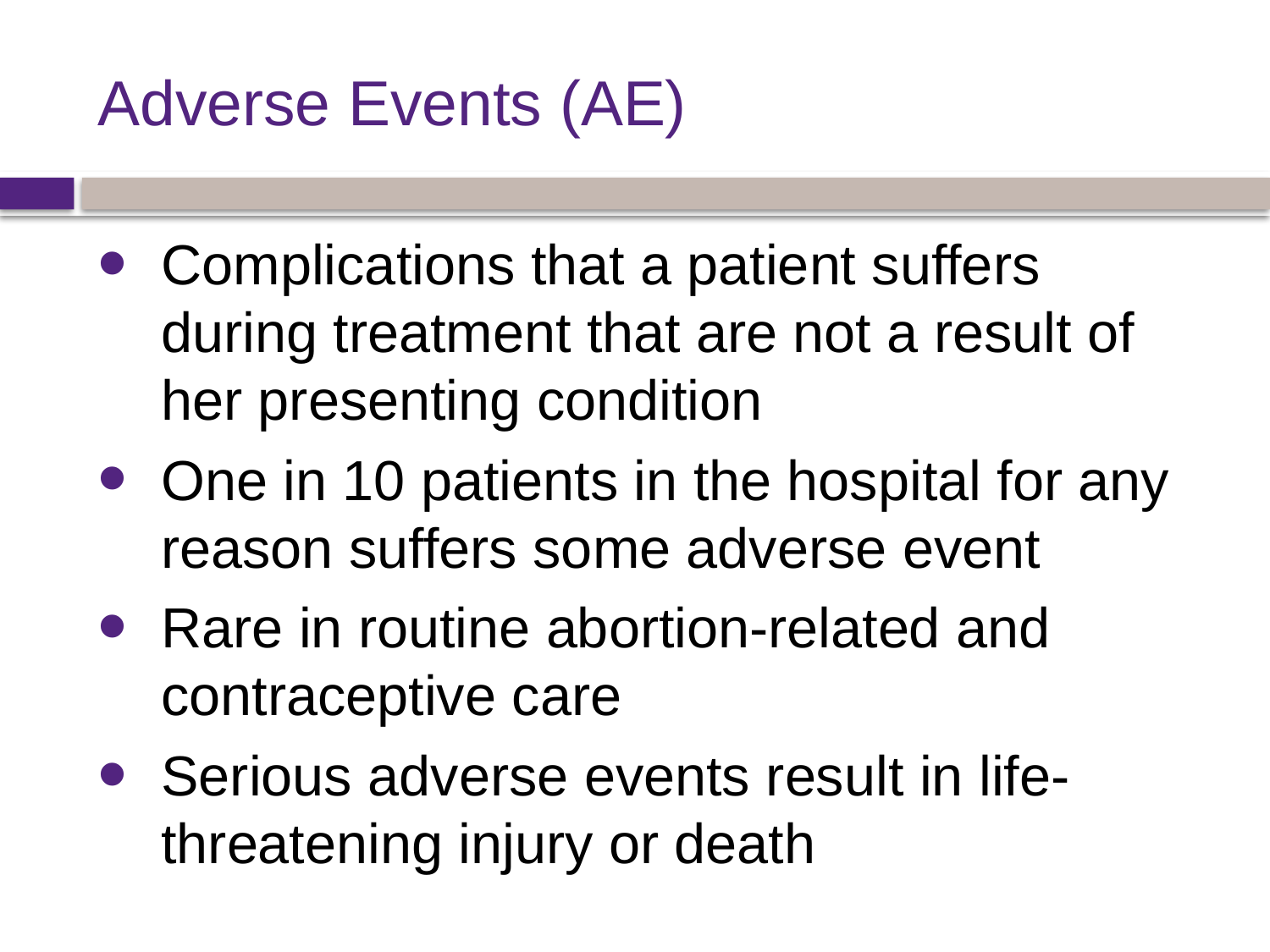

# Adverse Events (AE)
Complications that a patient suffers during treatment that are not a result of her presenting condition
One in 10 patients in the hospital for any reason suffers some adverse event
Rare in routine abortion-related and contraceptive care
Serious adverse events result in life-threatening injury or death